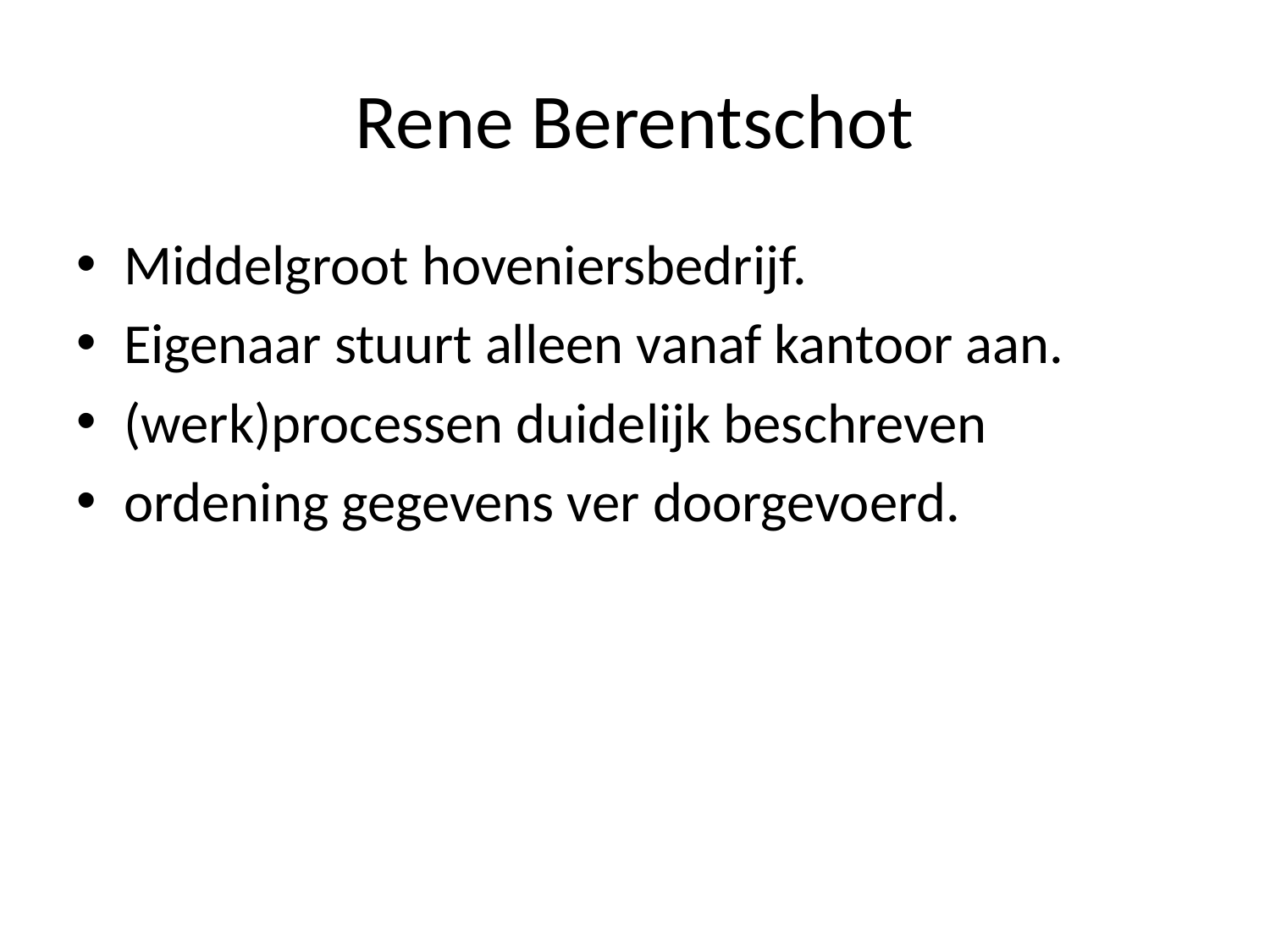

# Rene Berentschot
Middelgroot hoveniersbedrijf.
Eigenaar stuurt alleen vanaf kantoor aan.
(werk)processen duidelijk beschreven
ordening gegevens ver doorgevoerd.